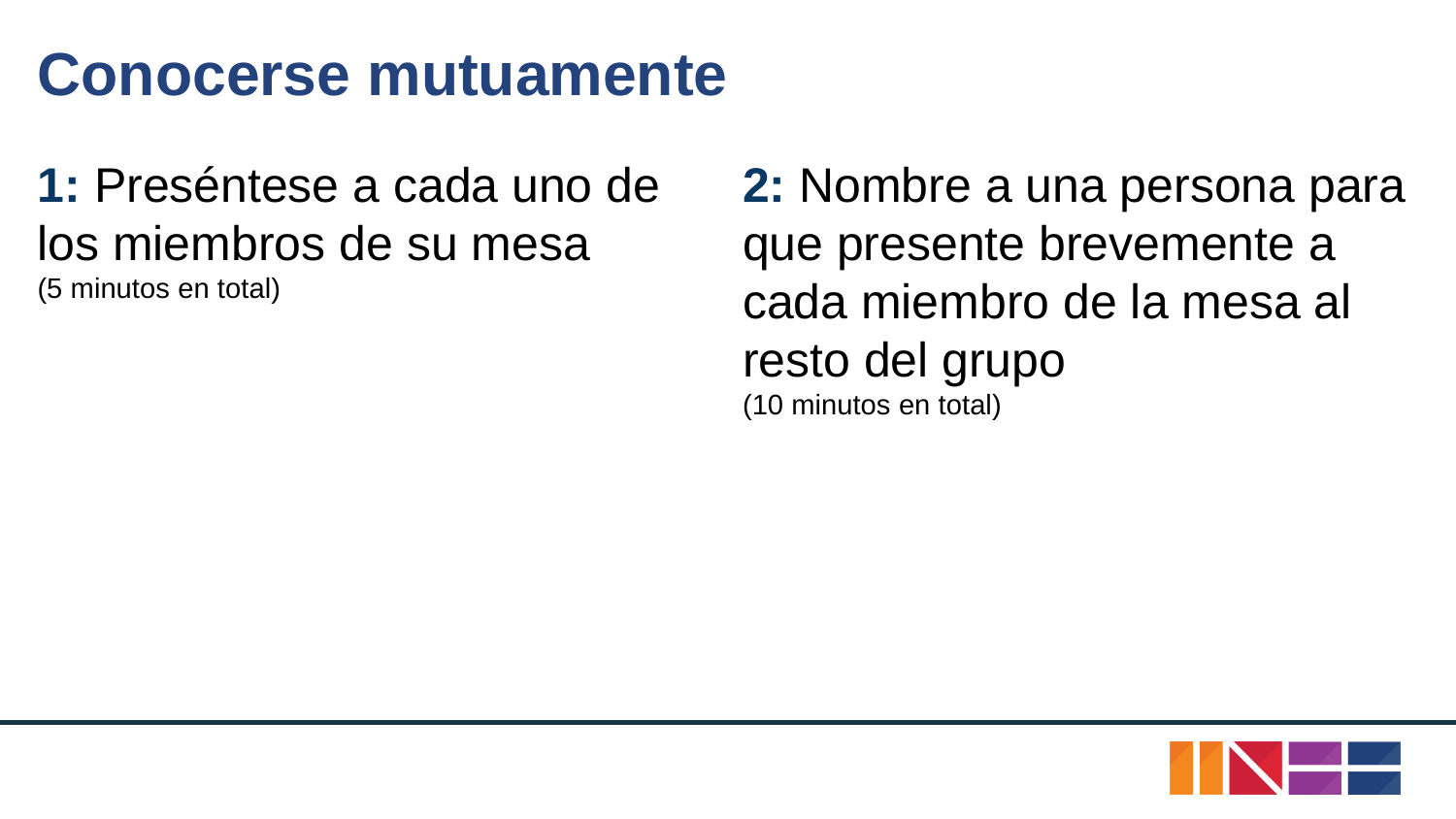

# Conocerse mutuamente
1: Preséntese a cada uno de los miembros de su mesa
(5 minutos en total)
2: Nombre a una persona para que presente brevemente a cada miembro de la mesa al resto del grupo
(10 minutos en total)